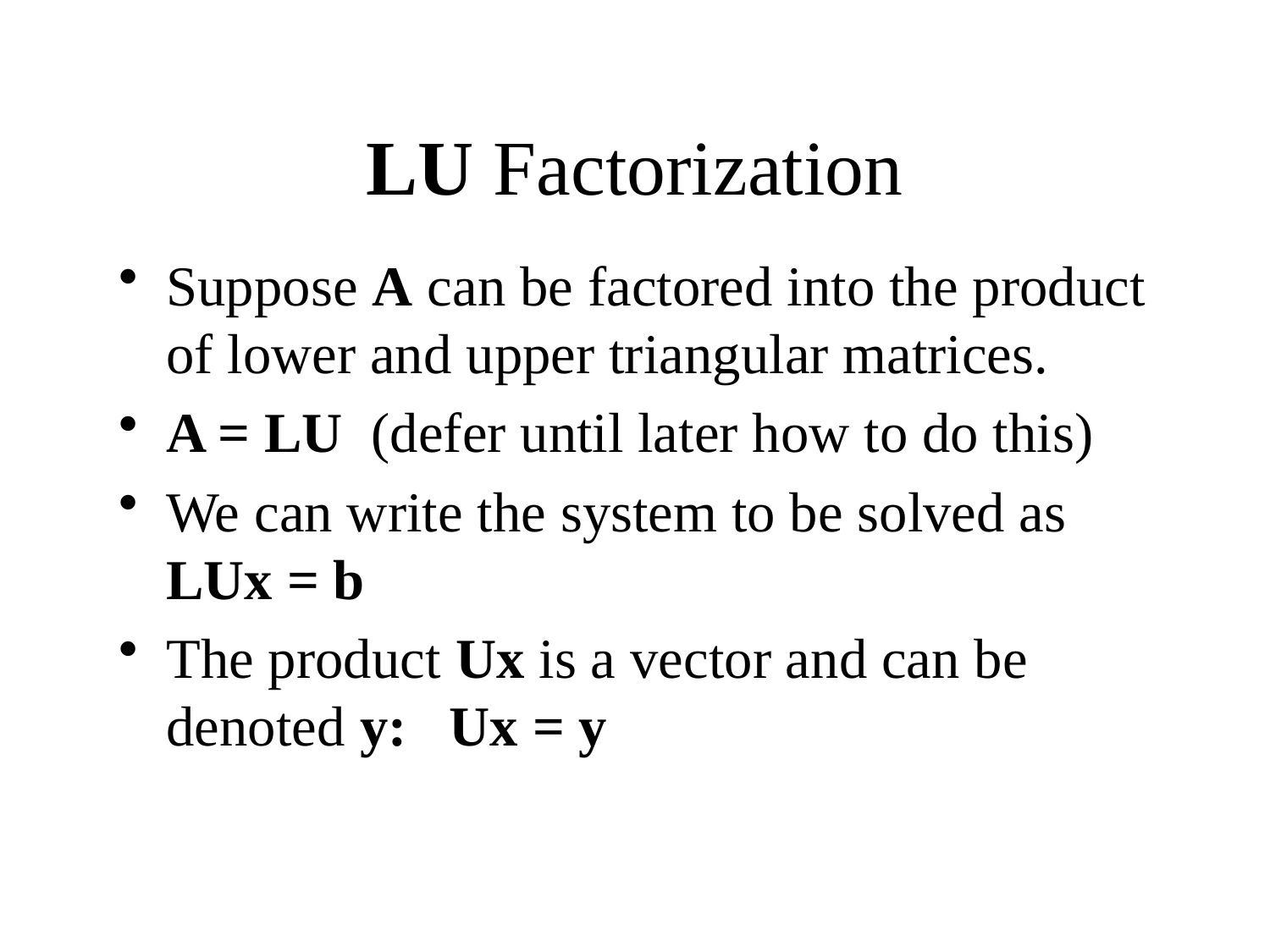

# LU Factorization
Suppose A can be factored into the product of lower and upper triangular matrices.
A = LU  (defer until later how to do this)
We can write the system to be solved as
LUx = b
The product Ux is a vector and can be denoted y:   Ux = y